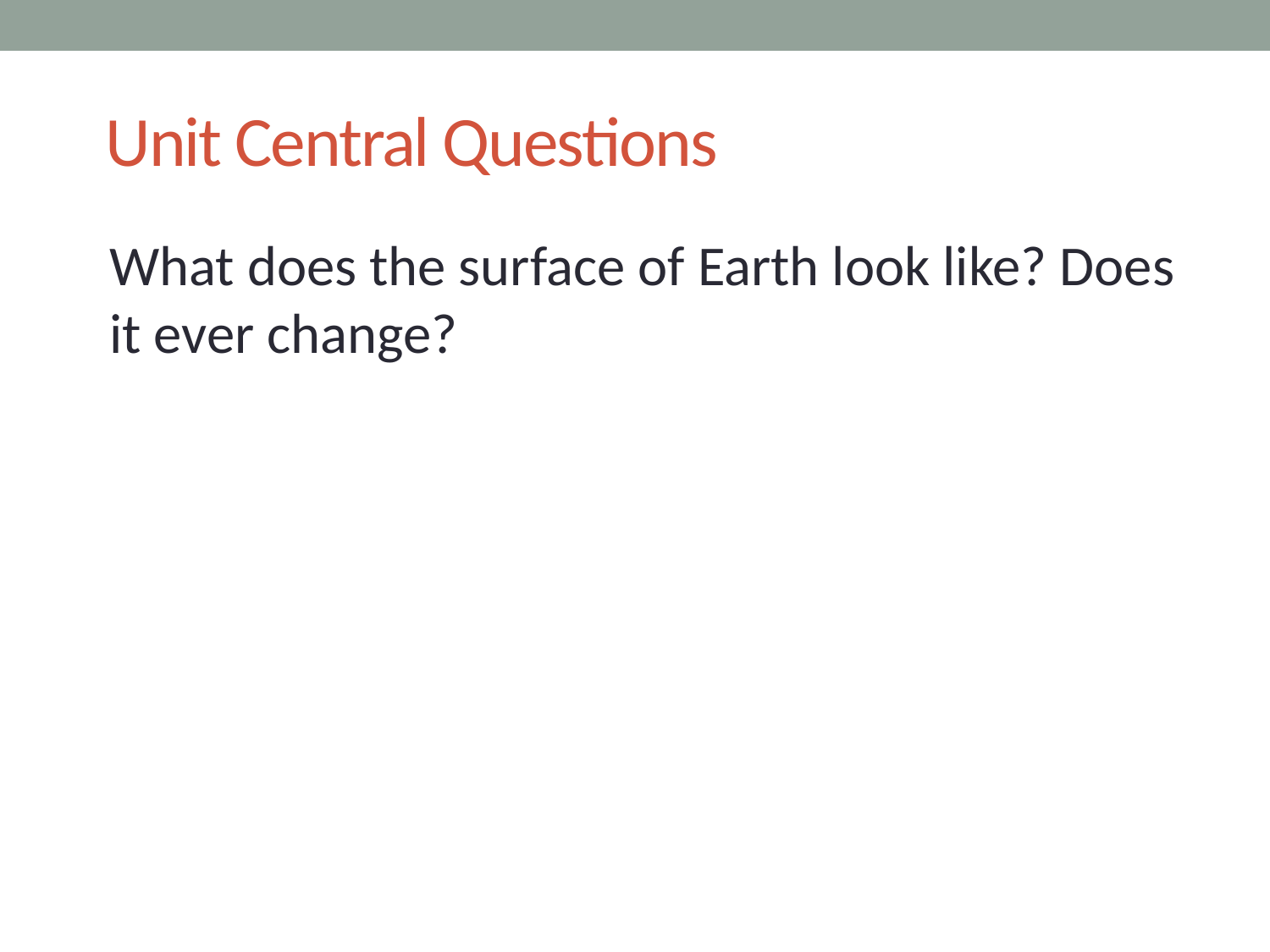

# Unit Central Questions
What does the surface of Earth look like? Does it ever change?